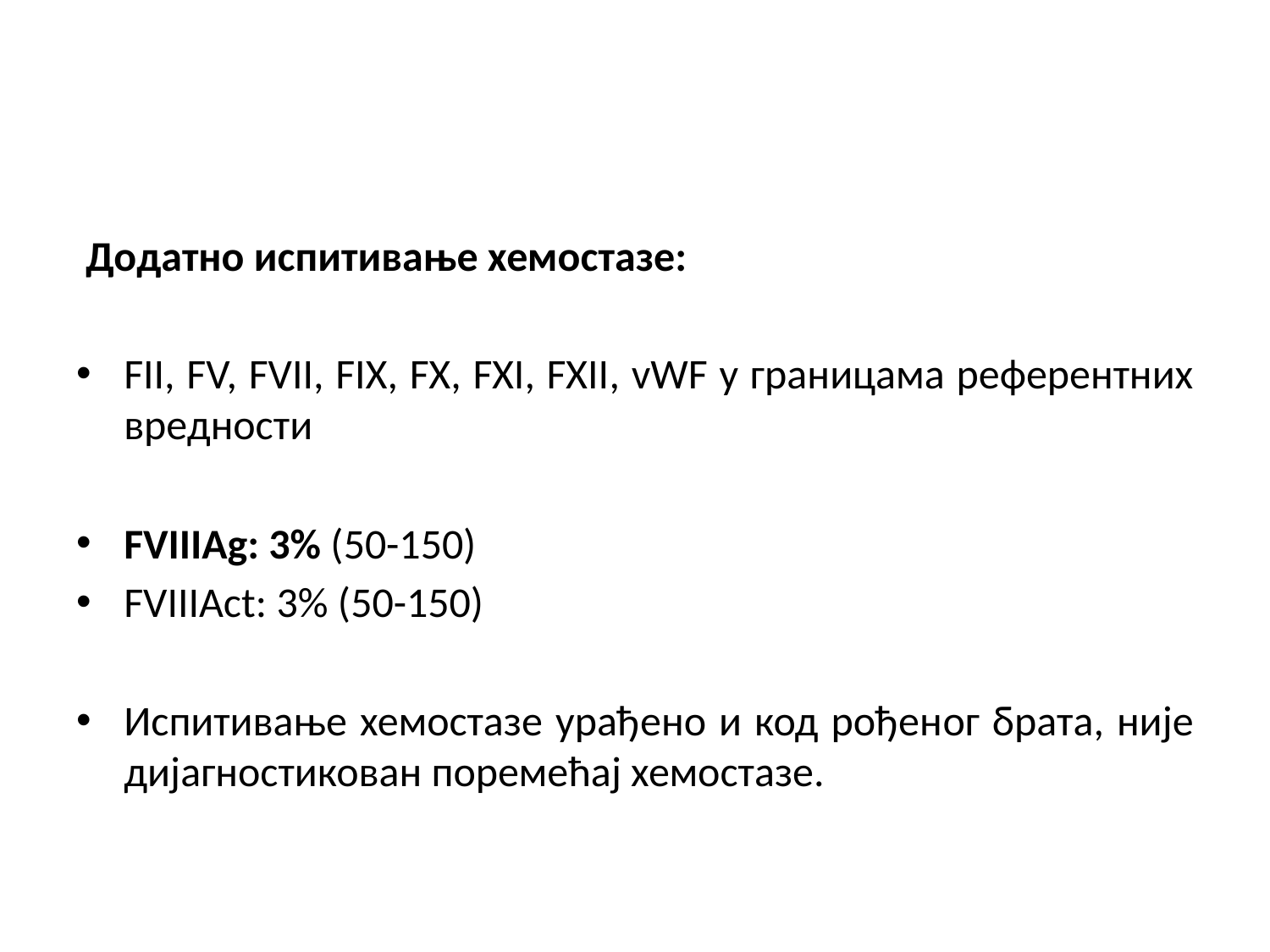

#
 Додатно испитивање хемостазе:

FII, FV, FVII, FIX, FX, FXI, FXII, vWF у границама референтних вредности

FVIIIAg: 3% (50-150)
FVIIIAct: 3% (50-150)

Испитивање хемостазе урађено и код рођенoг брата, није дијагностикован поремећај хемостазе.